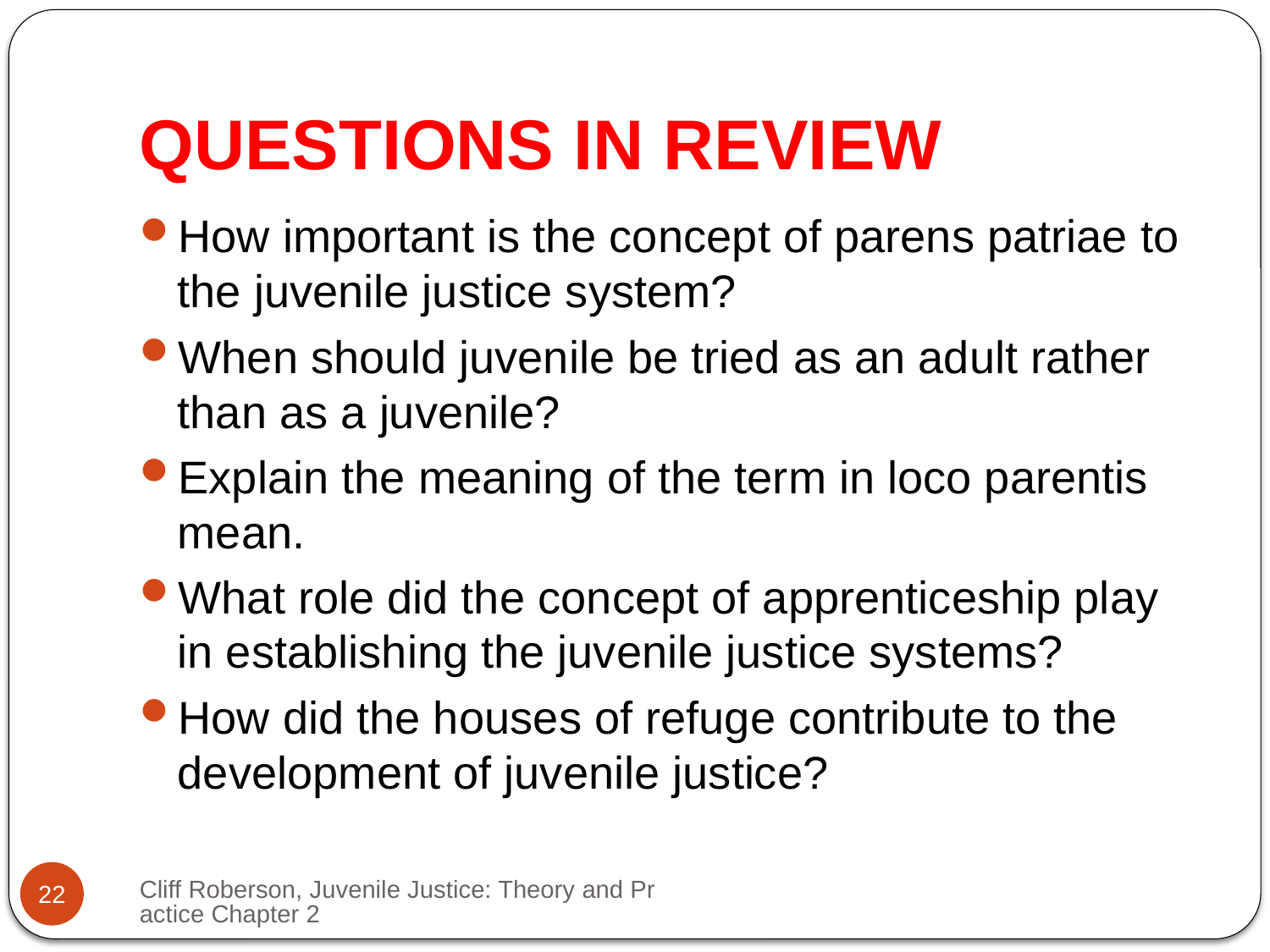

# QUESTIONS IN REVIEW
How important is the concept of parens patriae to the juvenile justice system?
When should juvenile be tried as an adult rather than as a juvenile?
Explain the meaning of the term in loco parentis mean.
What role did the concept of apprenticeship play in establishing the juvenile justice systems?
How did the houses of refuge contribute to the development of juvenile justice?

Cliff Roberson, Juvenile Justice: Theory and Practice Chapter 2
22